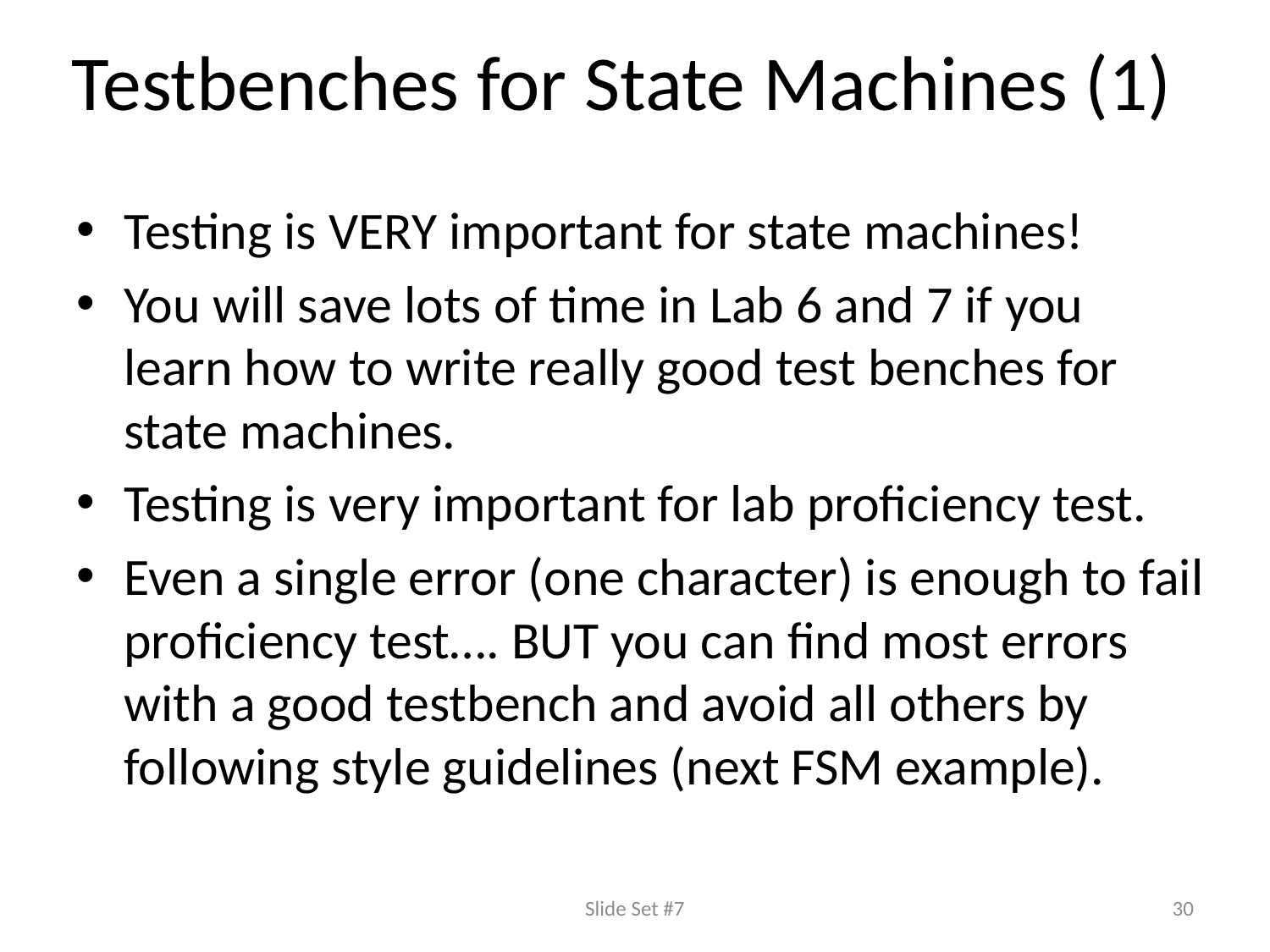

# Testbenches for State Machines (1)
Testing is VERY important for state machines!
You will save lots of time in Lab 6 and 7 if you learn how to write really good test benches for state machines.
Testing is very important for lab proficiency test.
Even a single error (one character) is enough to fail proficiency test…. BUT you can find most errors with a good testbench and avoid all others by following style guidelines (next FSM example).
Slide Set #7
30